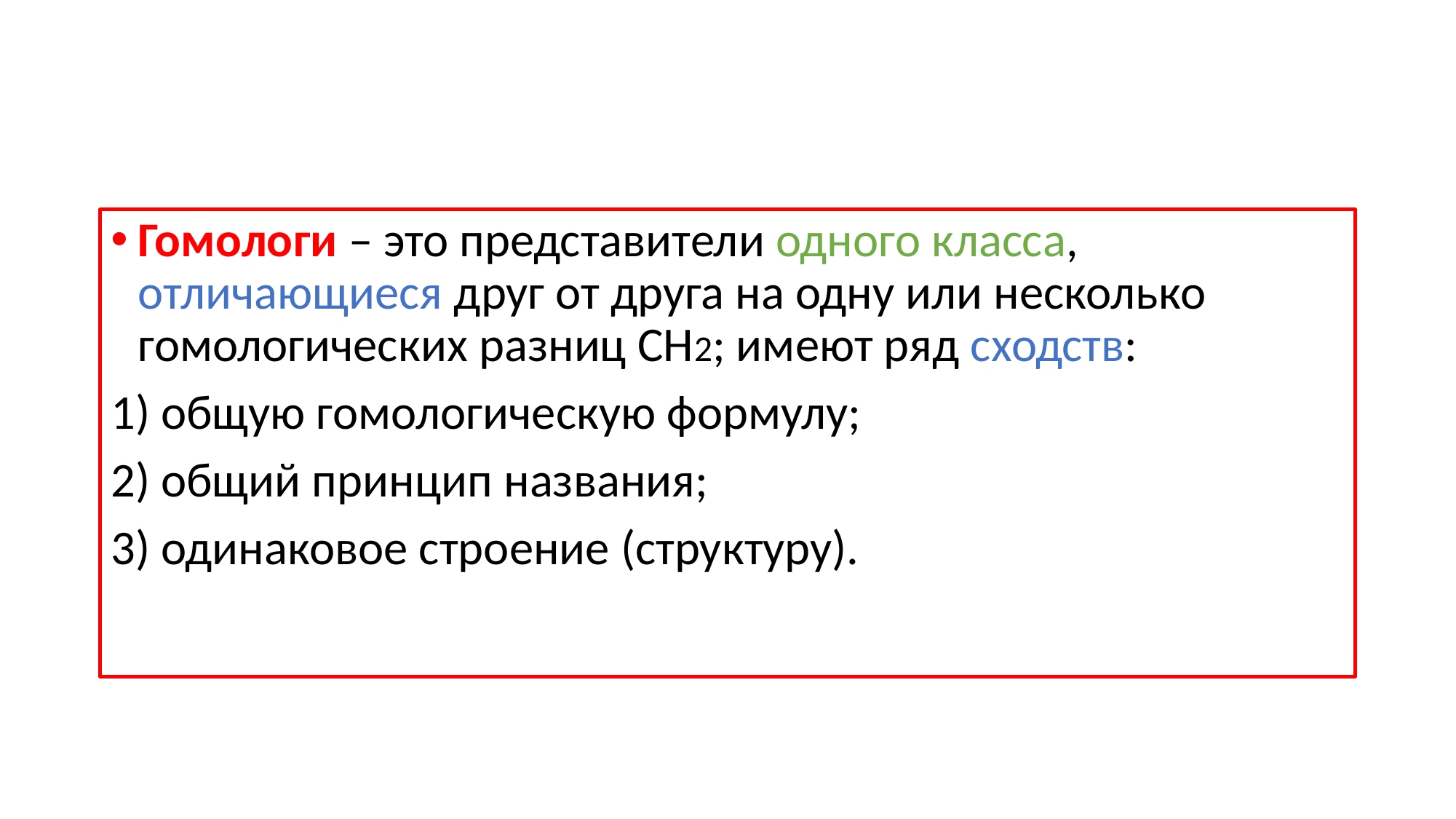

Гомологи – это представители одного класса, отличающиеся друг от друга на одну или несколько гомологических разниц СН2; имеют ряд сходств:
1) общую гомологическую формулу;
2) общий принцип названия;
3) одинаковое строение (структуру).